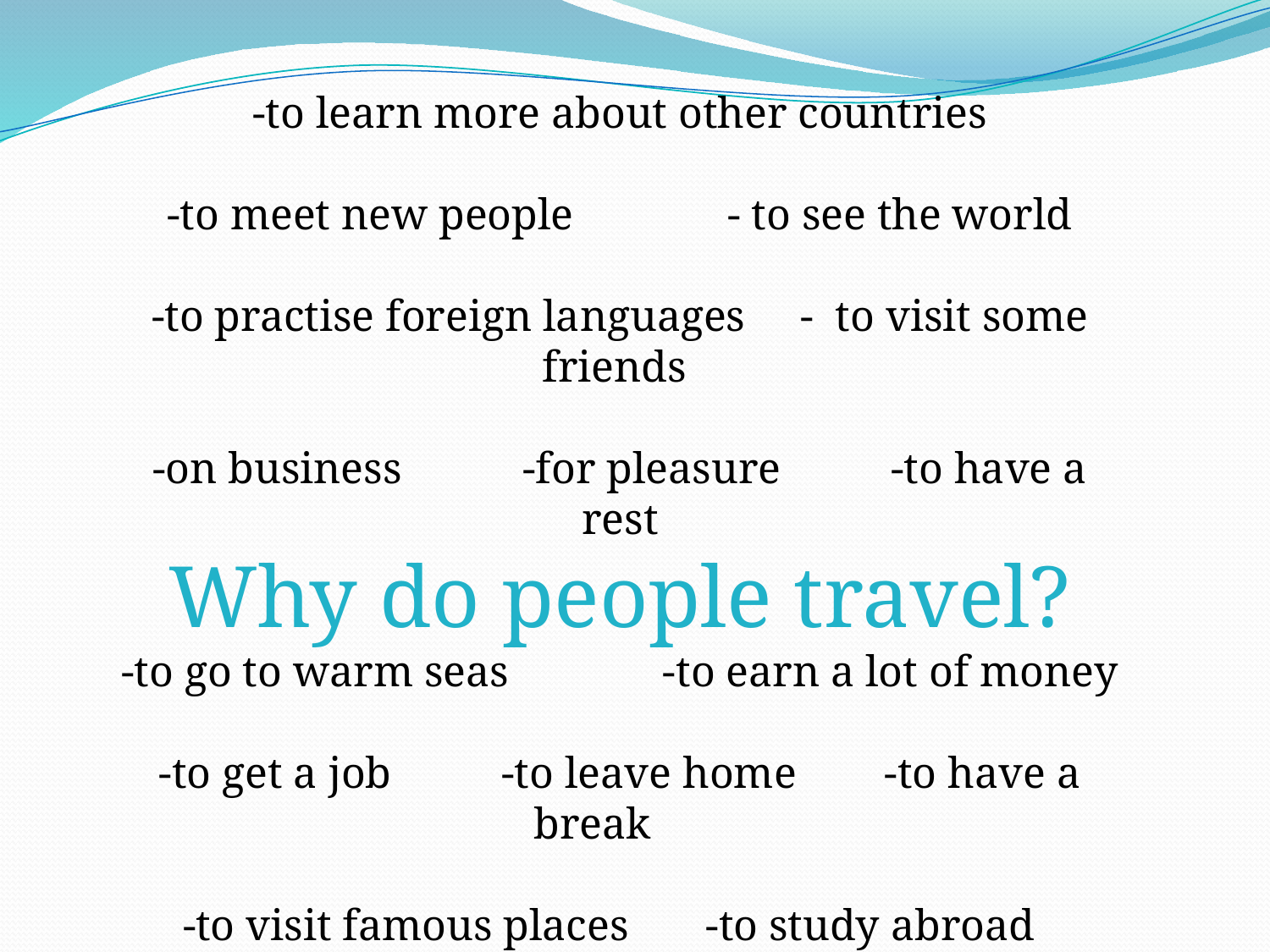

-to learn more about other countries

-to meet new people              - to see the world

-to practise foreign languages     -  to visit some friends

-on business           -for pleasure          -to have a rest
Why do people travel?
-to go to warm seas              -to earn a lot of money

-to get a job          -to leave home        -to have a break

-to visit famous places       -to study abroad